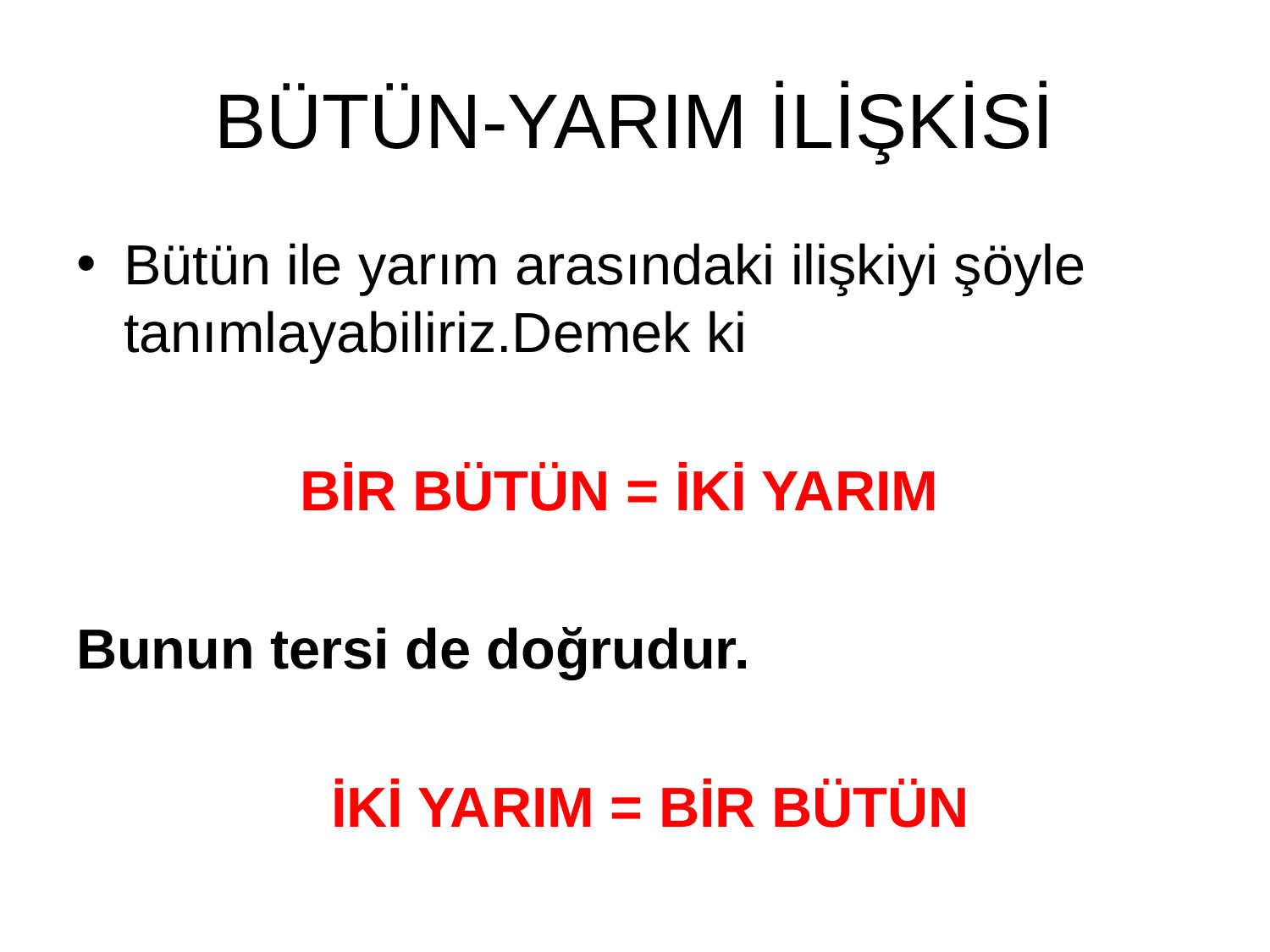

# BÜTÜN-YARIM İLİŞKİSİ
Bütün ile yarım arasındaki ilişkiyi şöyle tanımlayabiliriz.Demek ki

BİR BÜTÜN = İKİ YARIM

Bunun tersi de doğrudur.

  İKİ YARIM = BİR BÜTÜN